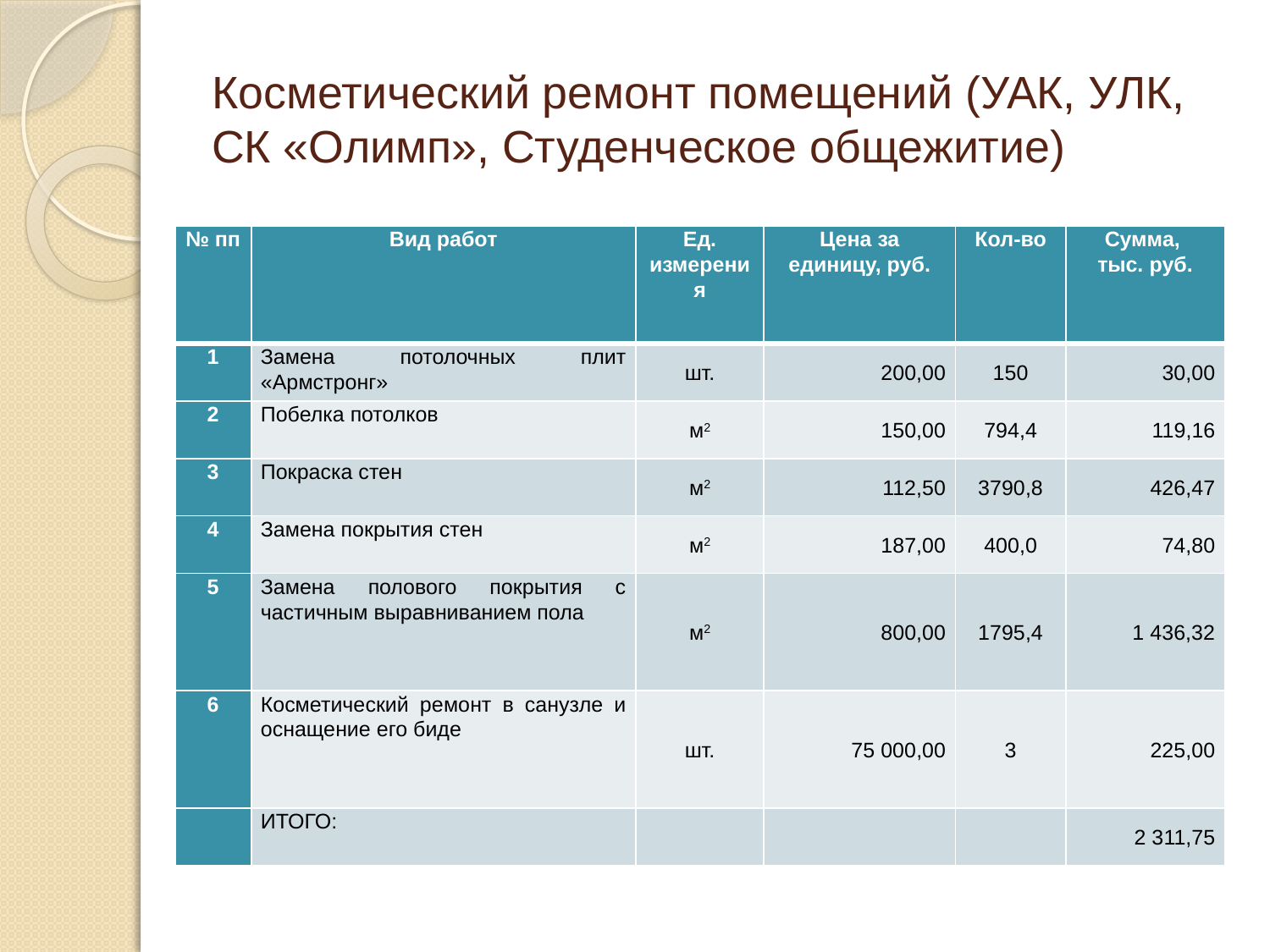

# Косметический ремонт помещений (УАК, УЛК, СК «Олимп», Студенческое общежитие)
| № пп | Вид работ | Ед. измерения | Цена за единицу, руб. | Кол-во | Сумма, тыс. руб. |
| --- | --- | --- | --- | --- | --- |
| 1 | Замена потолочных плит «Армстронг» | шт. | 200,00 | 150 | 30,00 |
| 2 | Побелка потолков | м2 | 150,00 | 794,4 | 119,16 |
| 3 | Покраска стен | м2 | 112,50 | 3790,8 | 426,47 |
| 4 | Замена покрытия стен | м2 | 187,00 | 400,0 | 74,80 |
| 5 | Замена полового покрытия с частичным выравниванием пола | м2 | 800,00 | 1795,4 | 1 436,32 |
| 6 | Косметический ремонт в санузле и оснащение его биде | шт. | 75 000,00 | 3 | 225,00 |
|  | ИТОГО: |  |  |  | 2 311,75 |